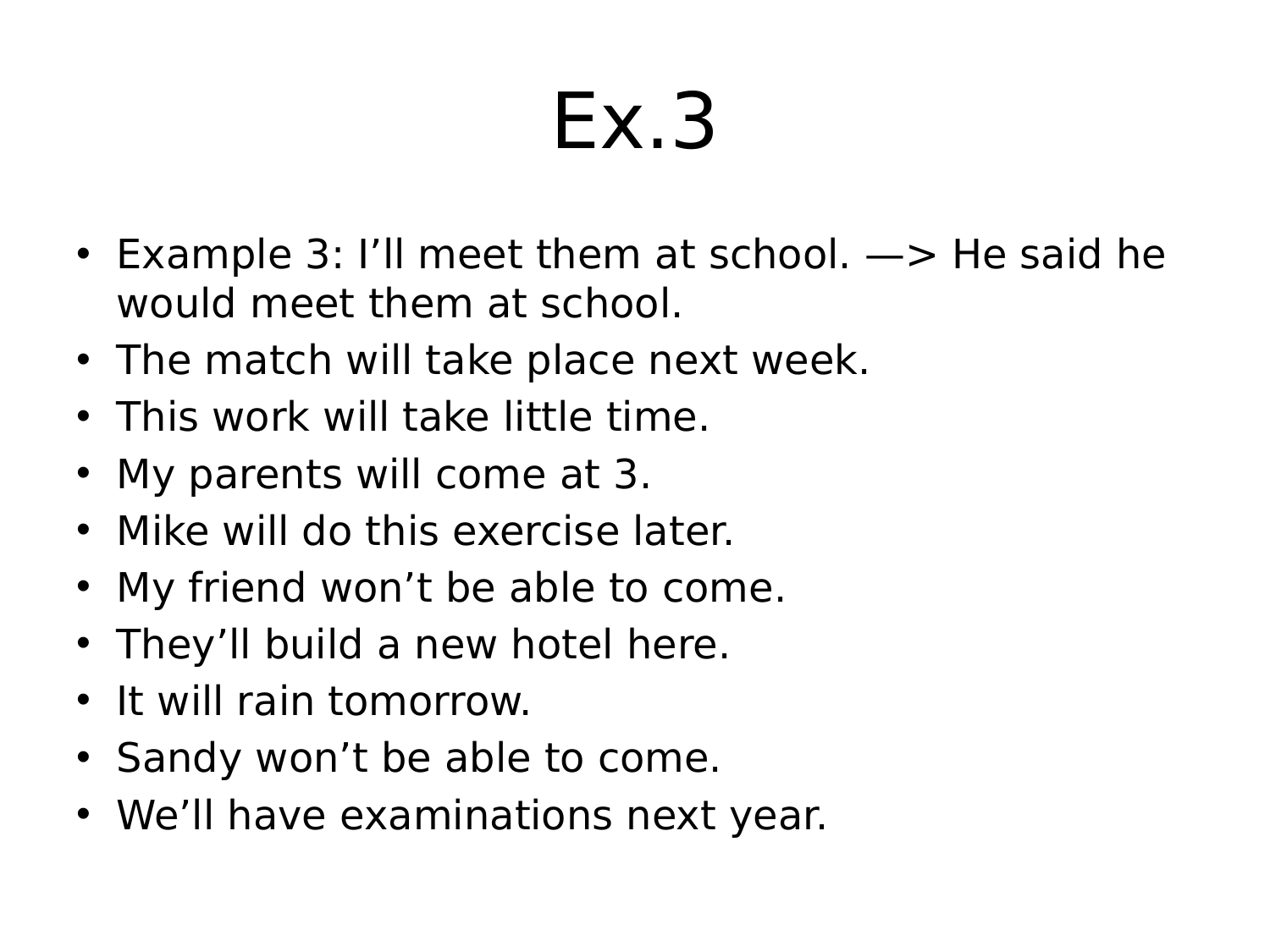

# Ex.3
Example 3: I’ll meet them at school. —> He said he would meet them at school.
The match will take place next week.
This work will take little time.
My parents will come at 3.
Mike will do this exercise later.
My friend won’t be able to come.
They’ll build a new hotel here.
It will rain tomorrow.
Sandy won’t be able to come.
We’ll have examinations next year.